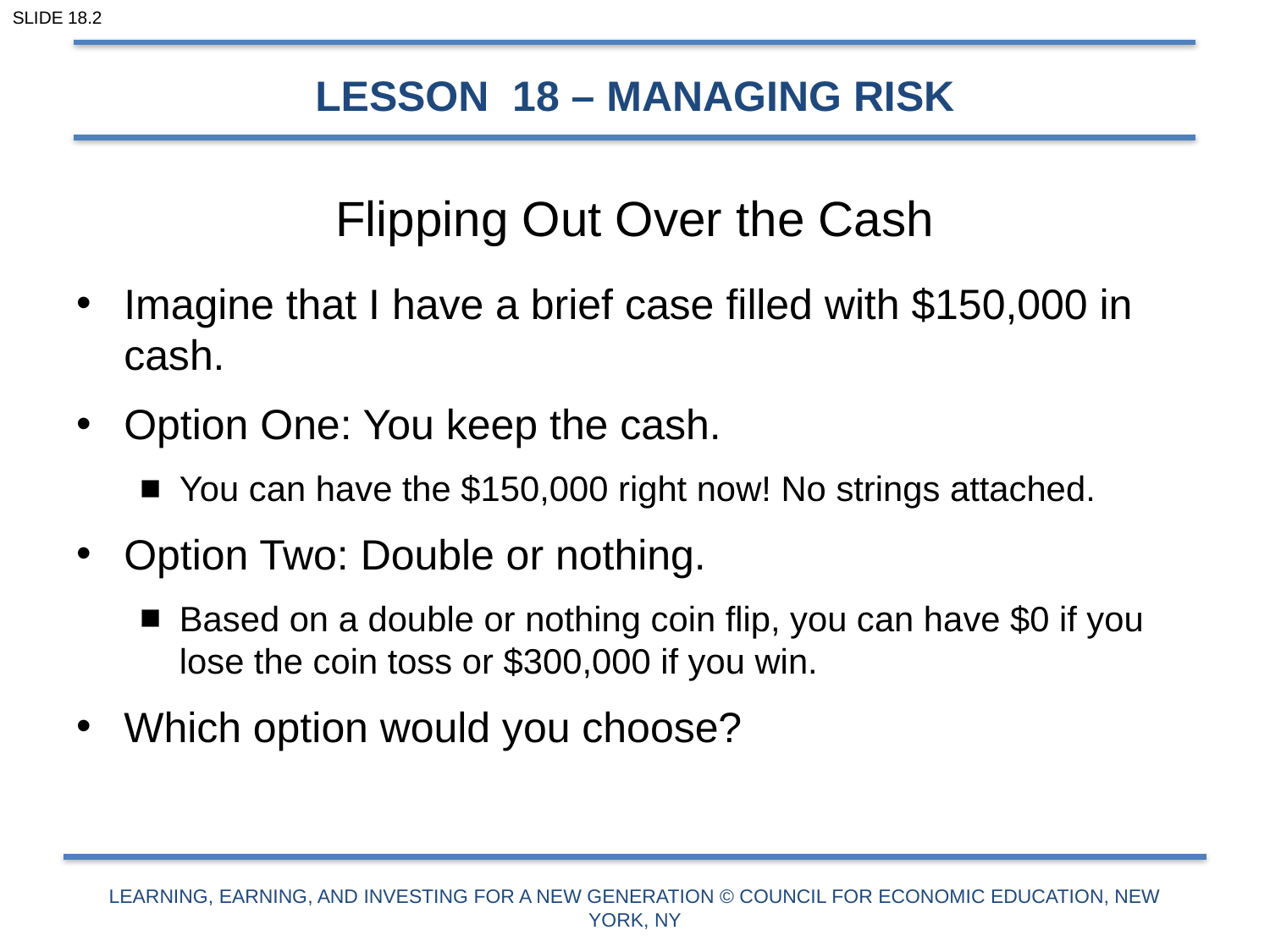

Slide 18.2
Lesson  18 – Managing Risk
# Flipping Out Over the Cash
Imagine that I have a brief case filled with $150,000 in cash.
Option One: You keep the cash.
You can have the $150,000 right now! No strings attached.
Option Two: Double or nothing.
Based on a double or nothing coin flip, you can have $0 if you lose the coin toss or $300,000 if you win.
Which option would you choose?